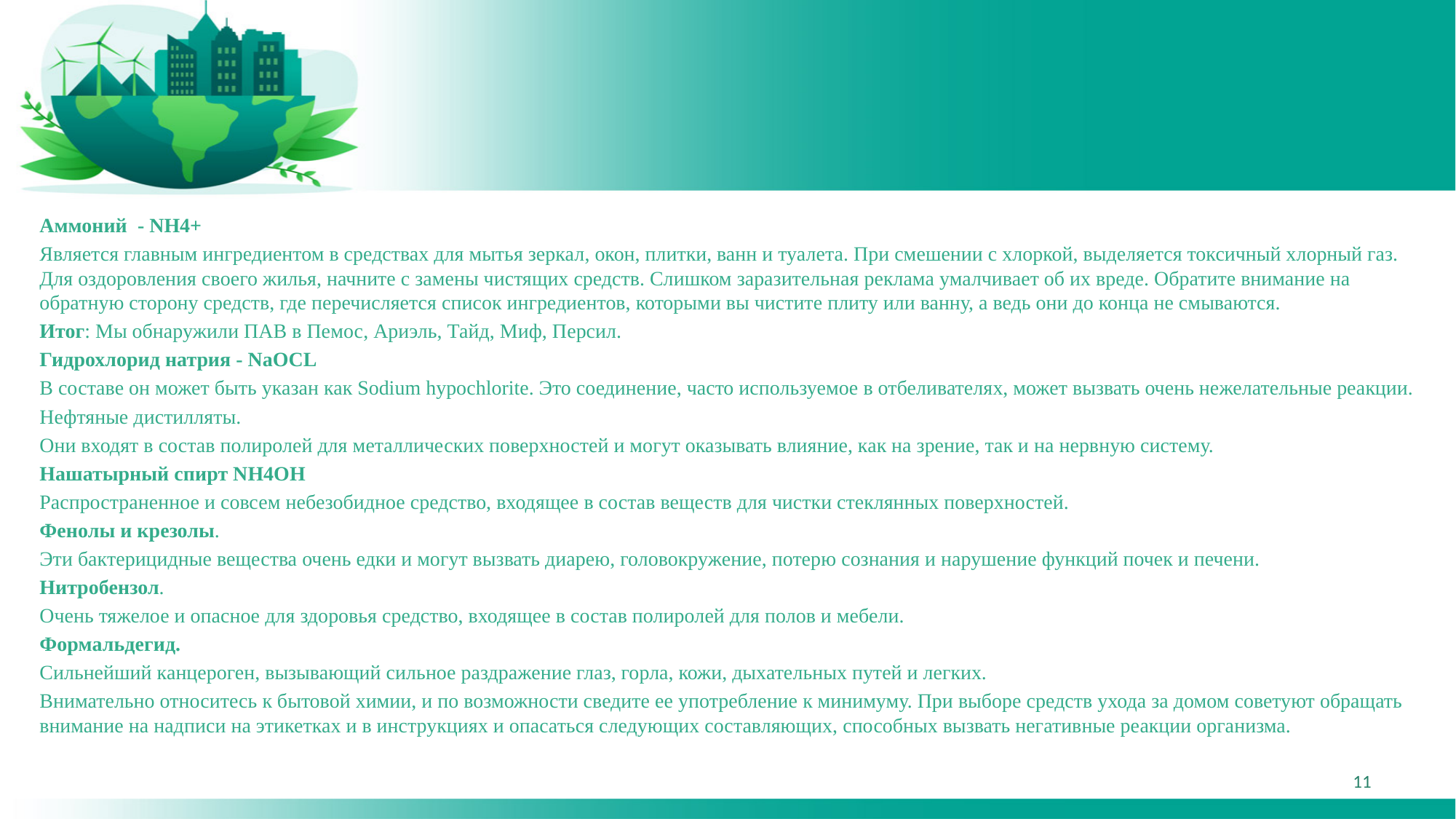

#
Аммоний  - NH4+
Является главным ингредиентом в средствах для мытья зеркал, окон, плитки, ванн и туалета. При смешении с хлоркой, выделяется токсичный хлорный газ. Для оздоровления своего жилья, начните с замены чистящих средств. Слишком заразительная реклама умалчивает об их вреде. Обратите внимание на обратную сторону средств, где перечисляется список ингредиентов, которыми вы чистите плиту или ванну, а ведь они до конца не смываются.
Итог: Мы обнаружили ПАВ в Пемос, Ариэль, Тайд, Миф, Персил.
Гидрохлорид натрия - NaOCL
В составе он может быть указан как Sodium hypochlorite. Это соединение, часто используемое в отбеливателях, может вызвать очень нежелательные реакции.
Нефтяные дистилляты.
Они входят в состав полиролей для металлических поверхностей и могут оказывать влияние, как на зрение, так и на нервную систему.
Нашатырный спирт NH4OH
Распространенное и совсем небезобидное средство, входящее в состав веществ для чистки стеклянных поверхностей.
Фенолы и крезолы.
Эти бактерицидные вещества очень едки и могут вызвать диарею, головокружение, потерю сознания и нарушение функций почек и печени.
Нитробензол.
Очень тяжелое и опасное для здоровья средство, входящее в состав полиролей для полов и мебели.
Формальдегид.
Сильнейший канцероген, вызывающий сильное раздражение глаз, горла, кожи, дыхательных путей и легких.
Внимательно относитесь к бытовой химии, и по возможности сведите ее употребление к минимуму. При выборе средств ухода за домом советуют обращать внимание на надписи на этикетках и в инструкциях и опасаться следующих составляющих, способных вызвать негативные реакции организма.

11